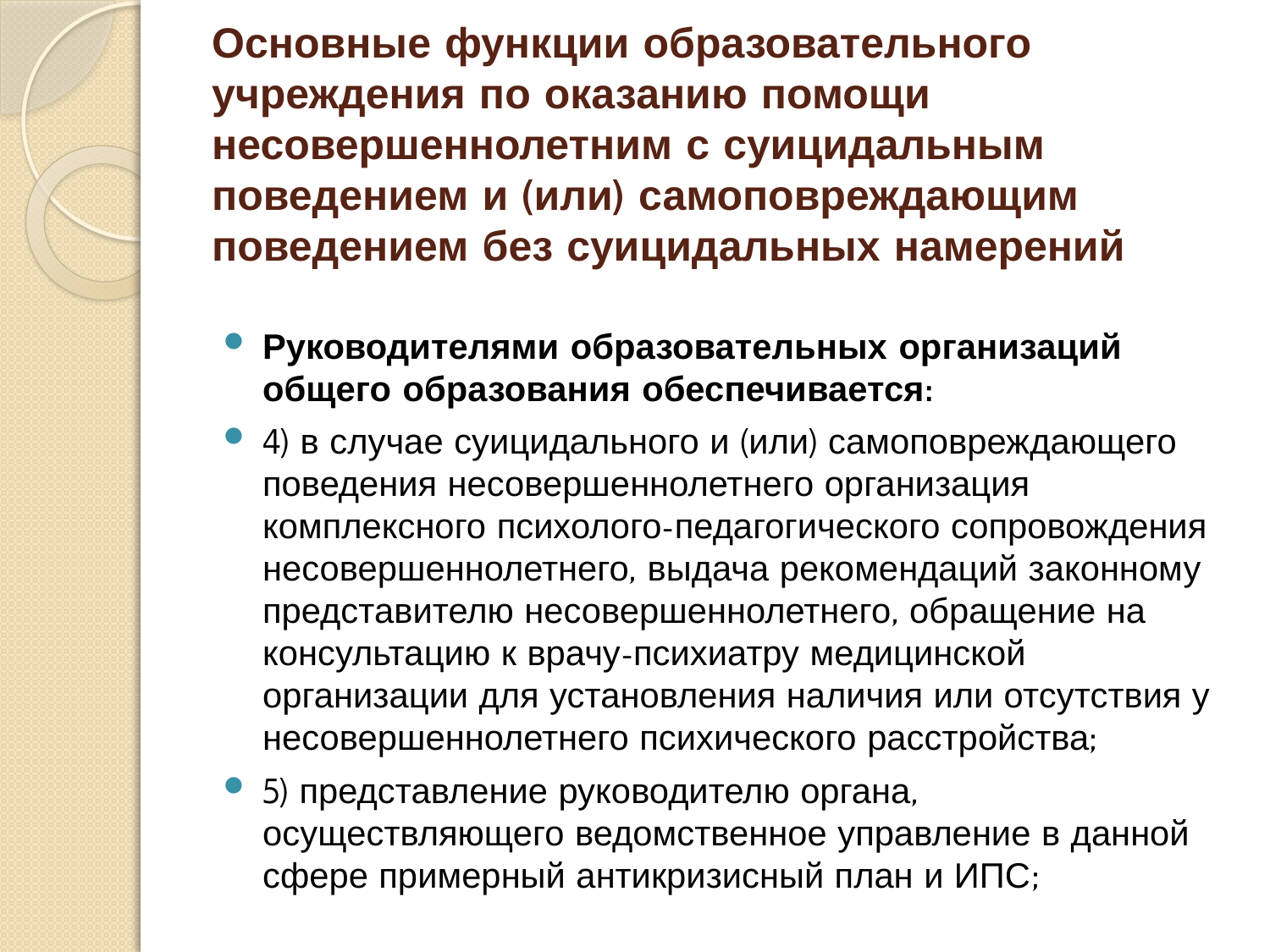

# Основные функции образовательного учреждения по оказанию помощи несовершеннолетним с суицидальным поведением и (или) самоповреждающим поведением без суицидальных намерений
Руководителями образовательных организаций общего образования обеспечивается:
4) в случае суицидального и (или) самоповреждающего поведения несовершеннолетнего организация комплексного психолого-педагогического сопровождения несовершеннолетнего, выдача рекомендаций законному представителю несовершеннолетнего, обращение на консультацию к врачу-психиатру медицинской организации для установления наличия или отсутствия у несовершеннолетнего психического расстройства;
5) представление руководителю органа, осуществляющего ведомственное управление в данной сфере примерный антикризисный план и ИПС;